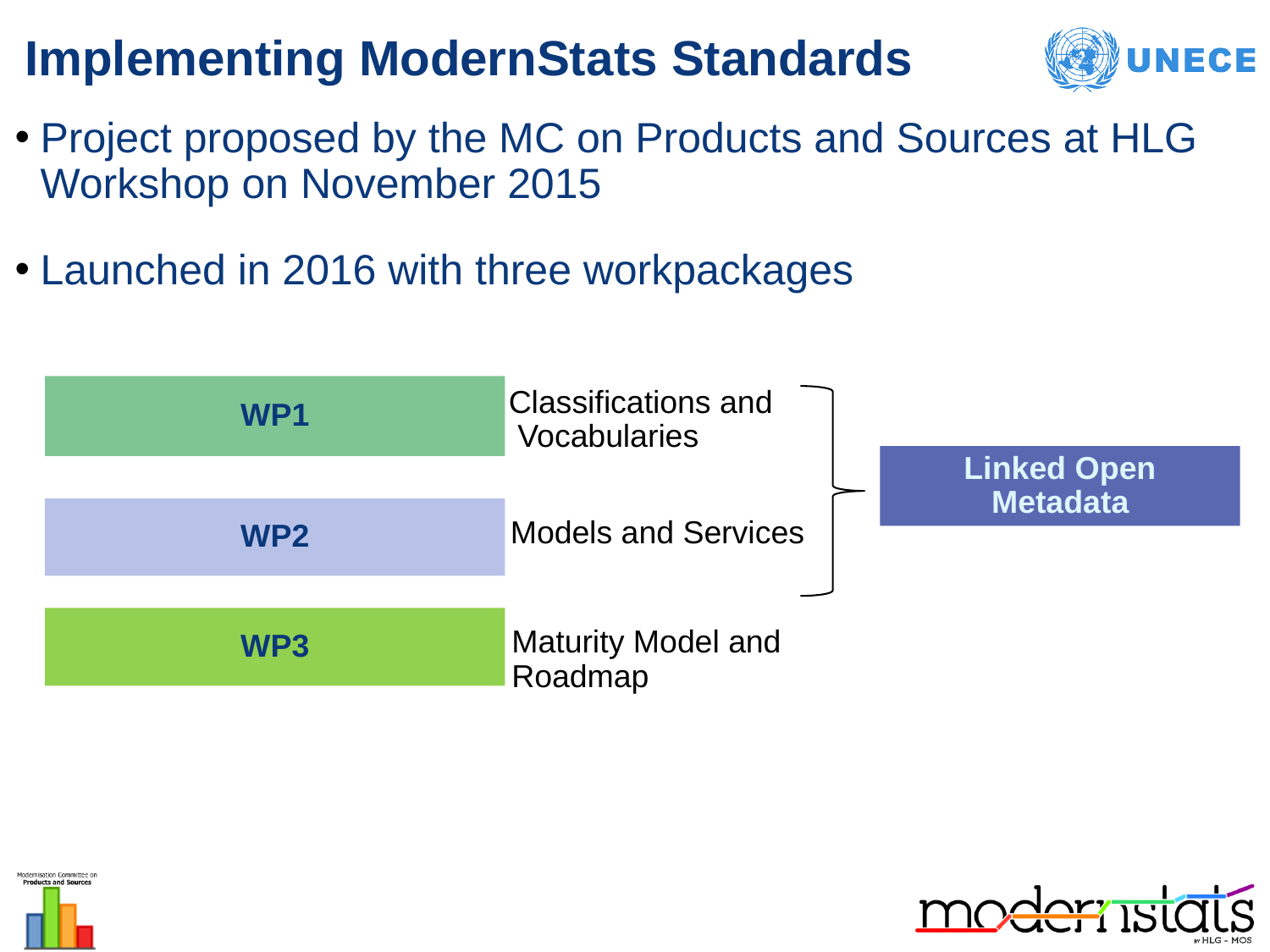

# Implementing ModernStats Standards
Project proposed by the MC on Products and Sources at HLG Workshop on November 2015

Launched in 2016 with three workpackages

WP1
Classifications and
 Vocabularies

Linked Open Metadata
WP2
Models and Services

WP3
Maturity Model and
Roadmap